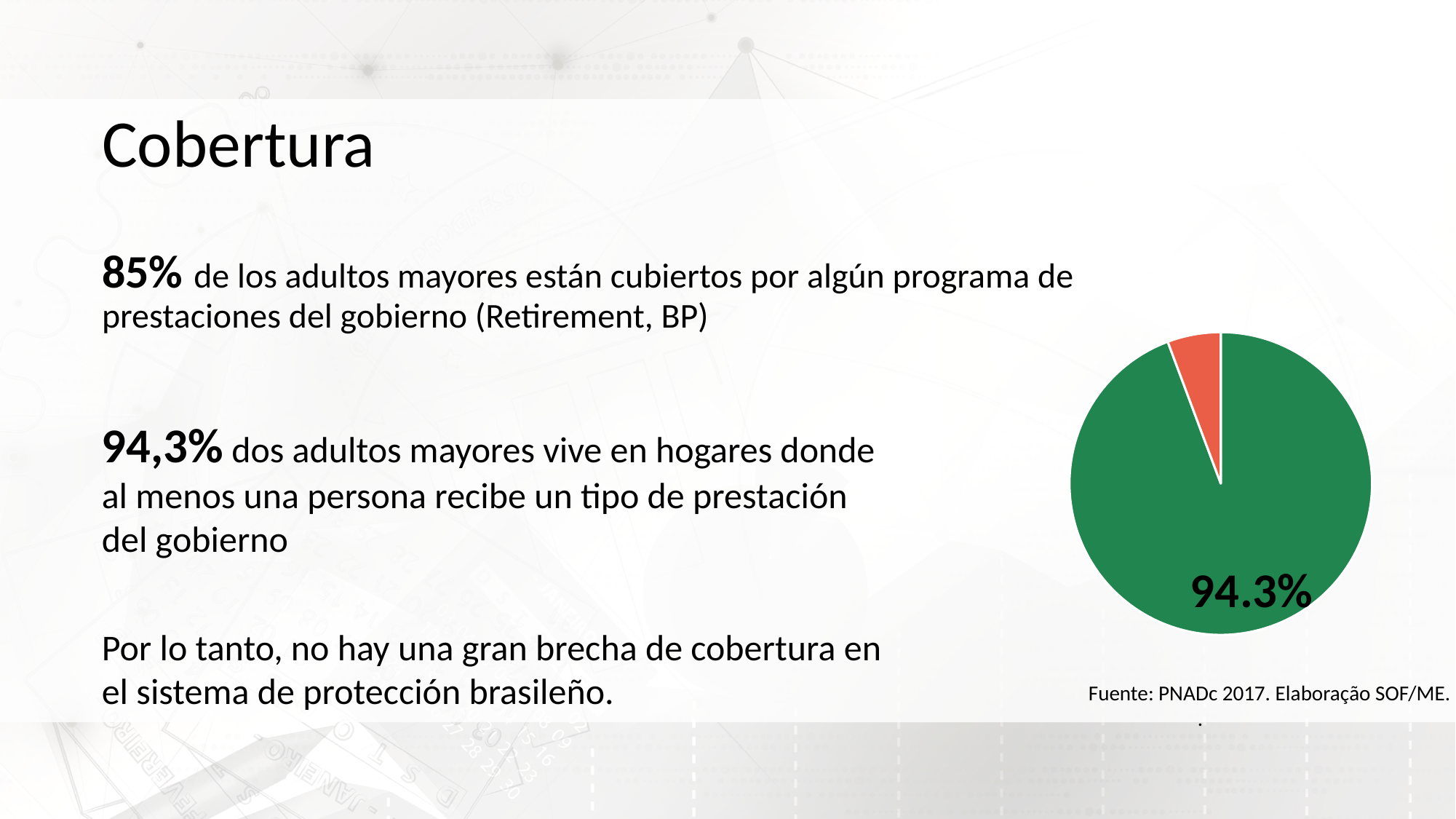

# Cobertura
85% de los adultos mayores están cubiertos por algún programa de prestaciones del gobierno (Retirement, BP)

### Chart

| Category | Vendas |
|---|---|
| Recebem alguma ajuda | 0.943 |
94,3% dos adultos mayores vive en hogares donde al menos una persona recibe un tipo de prestación del gobierno
Por lo tanto, no hay una gran brecha de cobertura en el sistema de protección brasileño.
Fuente: PNADc 2017. Elaboração SOF/ME.
	.